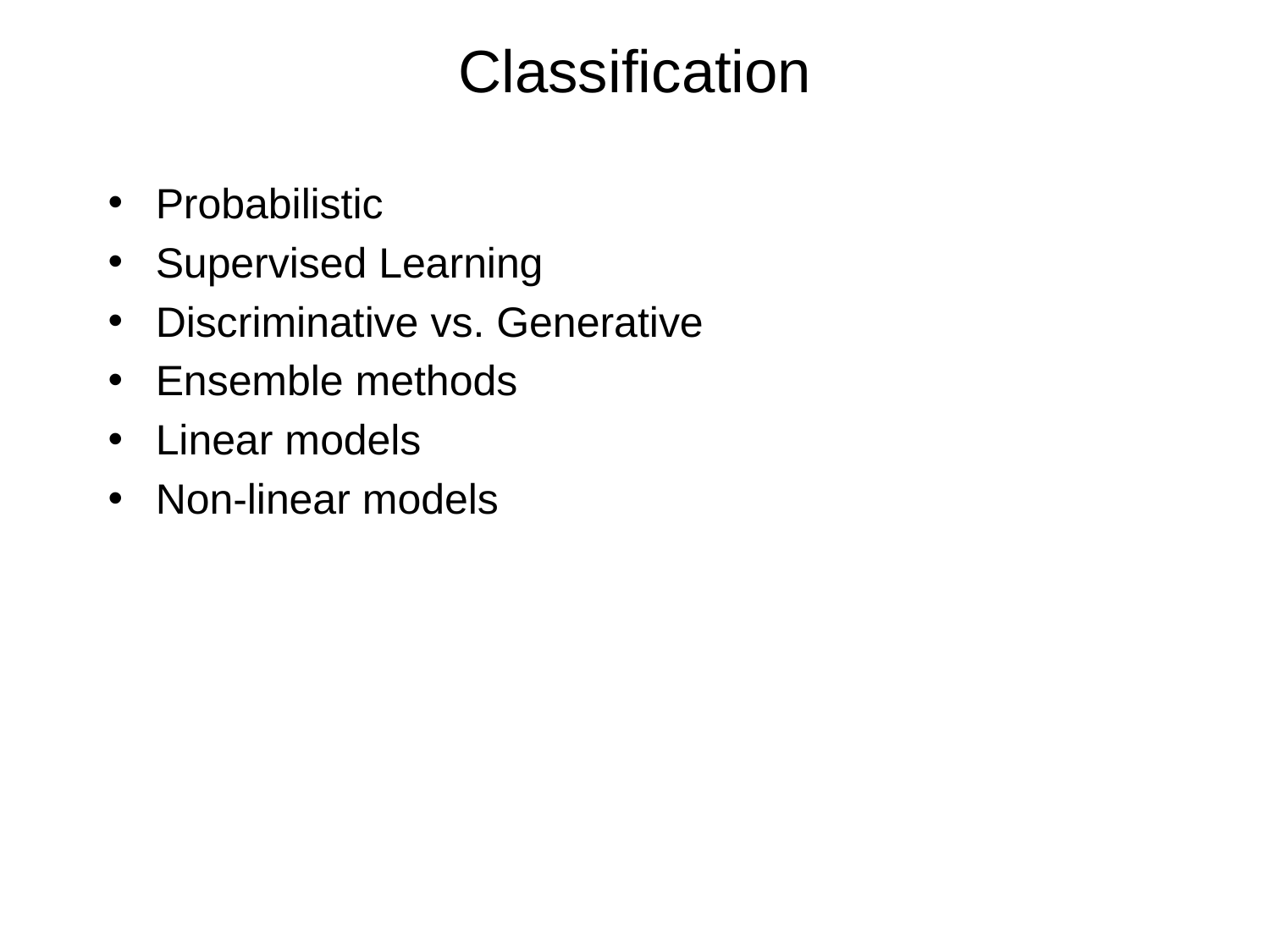

# Classification
Probabilistic
Supervised Learning
Discriminative vs. Generative
Ensemble methods
Linear models
Non-linear models